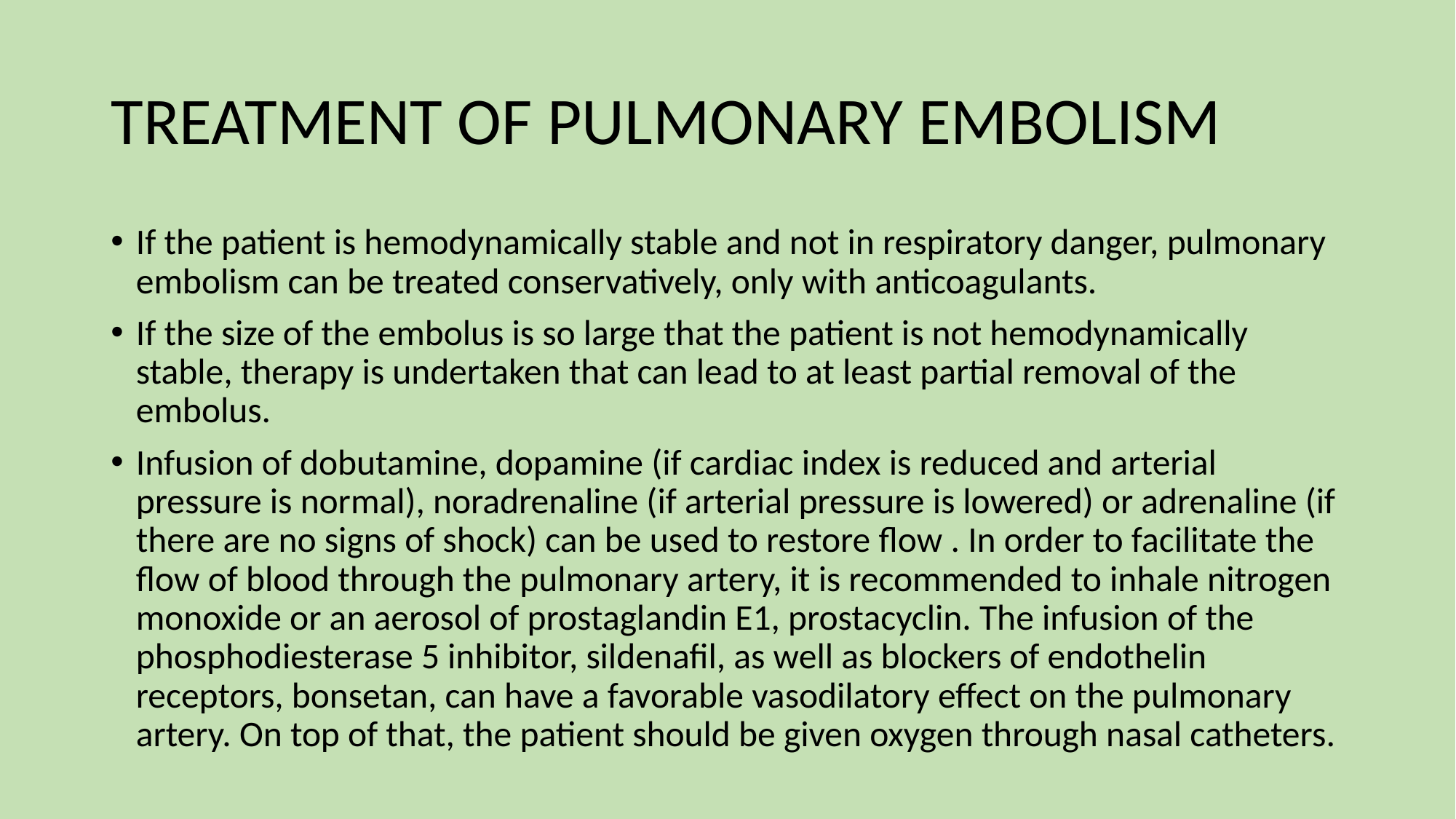

# TREATMENT OF PULMONARY EMBOLISM
If the patient is hemodynamically stable and not in respiratory danger, pulmonary embolism can be treated conservatively, only with anticoagulants.
If the size of the embolus is so large that the patient is not hemodynamically stable, therapy is undertaken that can lead to at least partial removal of the embolus.
Infusion of dobutamine, dopamine (if cardiac index is reduced and arterial pressure is normal), noradrenaline (if arterial pressure is lowered) or adrenaline (if there are no signs of shock) can be used to restore flow . In order to facilitate the flow of blood through the pulmonary artery, it is recommended to inhale nitrogen monoxide or an aerosol of prostaglandin E1, prostacyclin. The infusion of the phosphodiesterase 5 inhibitor, sildenafil, as well as blockers of endothelin receptors, bonsetan, can have a favorable vasodilatory effect on the pulmonary artery. On top of that, the patient should be given oxygen through nasal catheters.